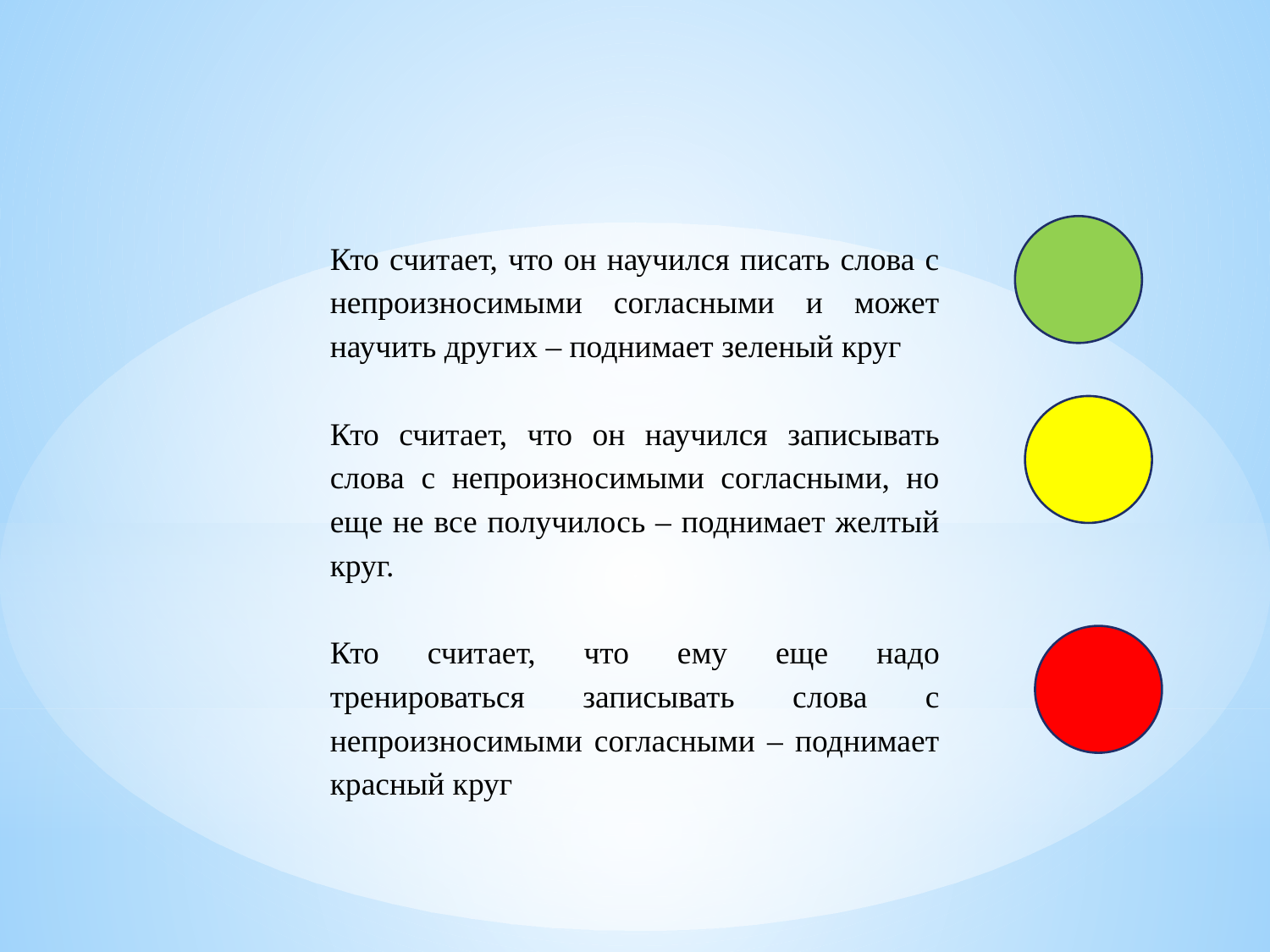

Кто считает, что он научился писать слова с непроизносимыми согласными и может научить других – поднимает зеленый круг

Кто считает, что он научился записывать слова с непроизносимыми согласными, но еще не все получилось – поднимает желтый круг.

Кто считает, что ему еще надо тренироваться записывать слова с непроизносимыми согласными – поднимает красный круг